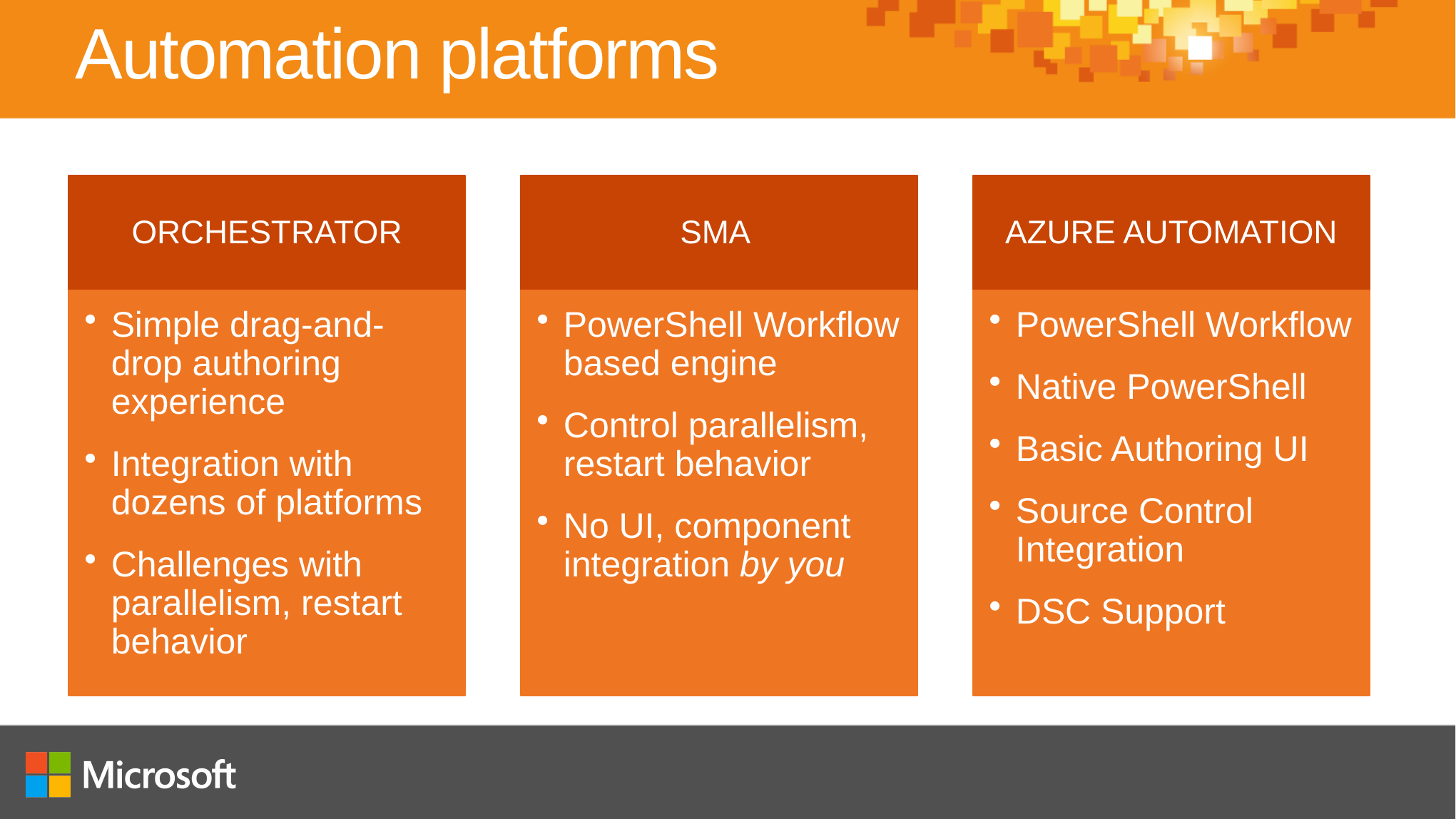

Automation platforms
ORCHESTRATOR
Simple drag-and-drop authoring experience

Integration with dozens of platforms

Challenges with parallelism, restart behavior
SMA
PowerShell Workflow based engine

Control parallelism, restart behavior

No UI, component integration by you
AZURE AUTOMATION
PowerShell Workflow

Native PowerShell

Basic Authoring UI

Source Control Integration

DSC Support